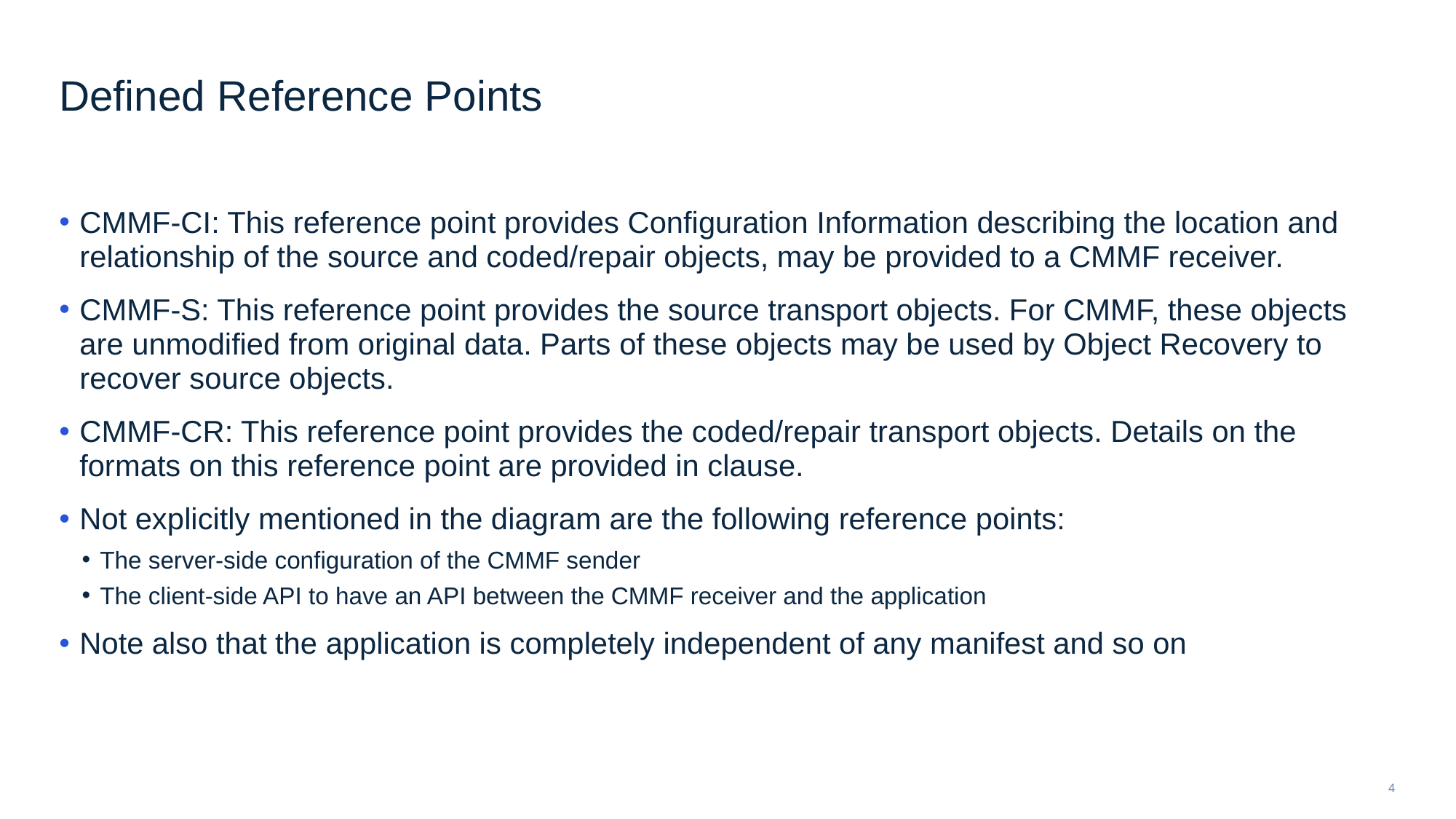

# Defined Reference Points

CMMF-CI: This reference point provides Configuration Information describing the location and relationship of the source and coded/repair objects, may be provided to a CMMF receiver.
CMMF-S: This reference point provides the source transport objects. For CMMF, these objects are unmodified from original data. Parts of these objects may be used by Object Recovery to recover source objects.
CMMF-CR: This reference point provides the coded/repair transport objects. Details on the formats on this reference point are provided in clause.
Not explicitly mentioned in the diagram are the following reference points:
The server-side configuration of the CMMF sender
The client-side API to have an API between the CMMF receiver and the application
Note also that the application is completely independent of any manifest and so on